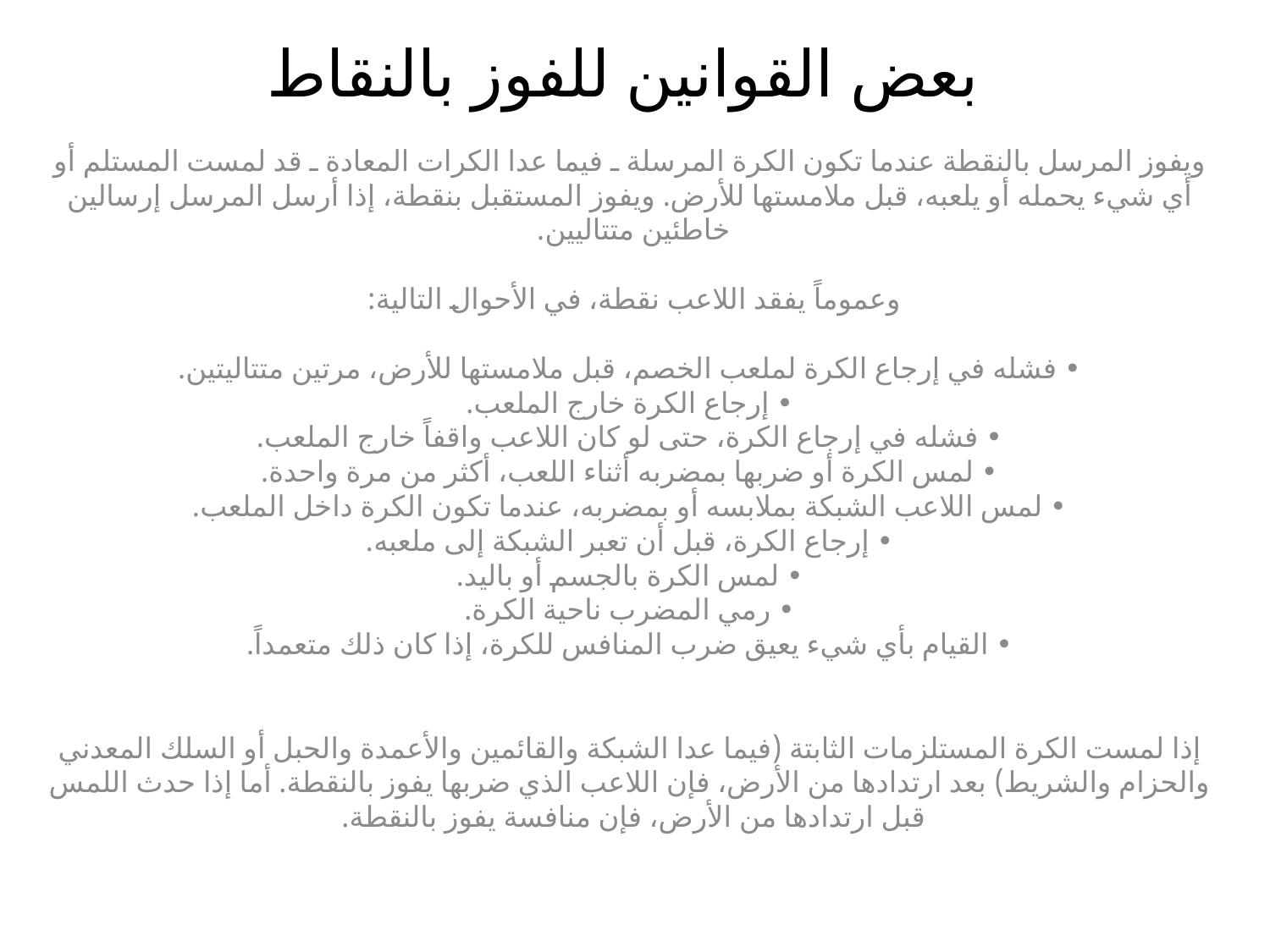

# بعض القوانين للفوز بالنقاط
ويفوز المرسل بالنقطة عندما تكون الكرة المرسلة ـ فيما عدا الكرات المعادة ـ قد لمست المستلم أو أي شيء يحمله أو يلعبه، قبل ملامستها للأرض. ويفوز المستقبل بنقطة، إذا أرسل المرسل إرسالين خاطئين متتاليين. 
وعموماً يفقد اللاعب نقطة، في الأحوال التالية: 
• فشله في إرجاع الكرة لملعب الخصم، قبل ملامستها للأرض، مرتين متتاليتين.
• إرجاع الكرة خارج الملعب.
• فشله في إرجاع الكرة، حتى لو كان اللاعب واقفاً خارج الملعب.
• لمس الكرة أو ضربها بمضربه أثناء اللعب، أكثر من مرة واحدة.
• لمس اللاعب الشبكة بملابسه أو بمضربه، عندما تكون الكرة داخل الملعب.
• إرجاع الكرة، قبل أن تعبر الشبكة إلى ملعبه.
• لمس الكرة بالجسم أو باليد.
• رمي المضرب ناحية الكرة.
• القيام بأي شيء يعيق ضرب المنافس للكرة، إذا كان ذلك متعمداً.
إذا لمست الكرة المستلزمات الثابتة (فيما عدا الشبكة والقائمين والأعمدة والحبل أو السلك المعدني والحزام والشريط) بعد ارتدادها من الأرض، فإن اللاعب الذي ضربها يفوز بالنقطة. أما إذا حدث اللمس قبل ارتدادها من الأرض، فإن منافسة يفوز بالنقطة.